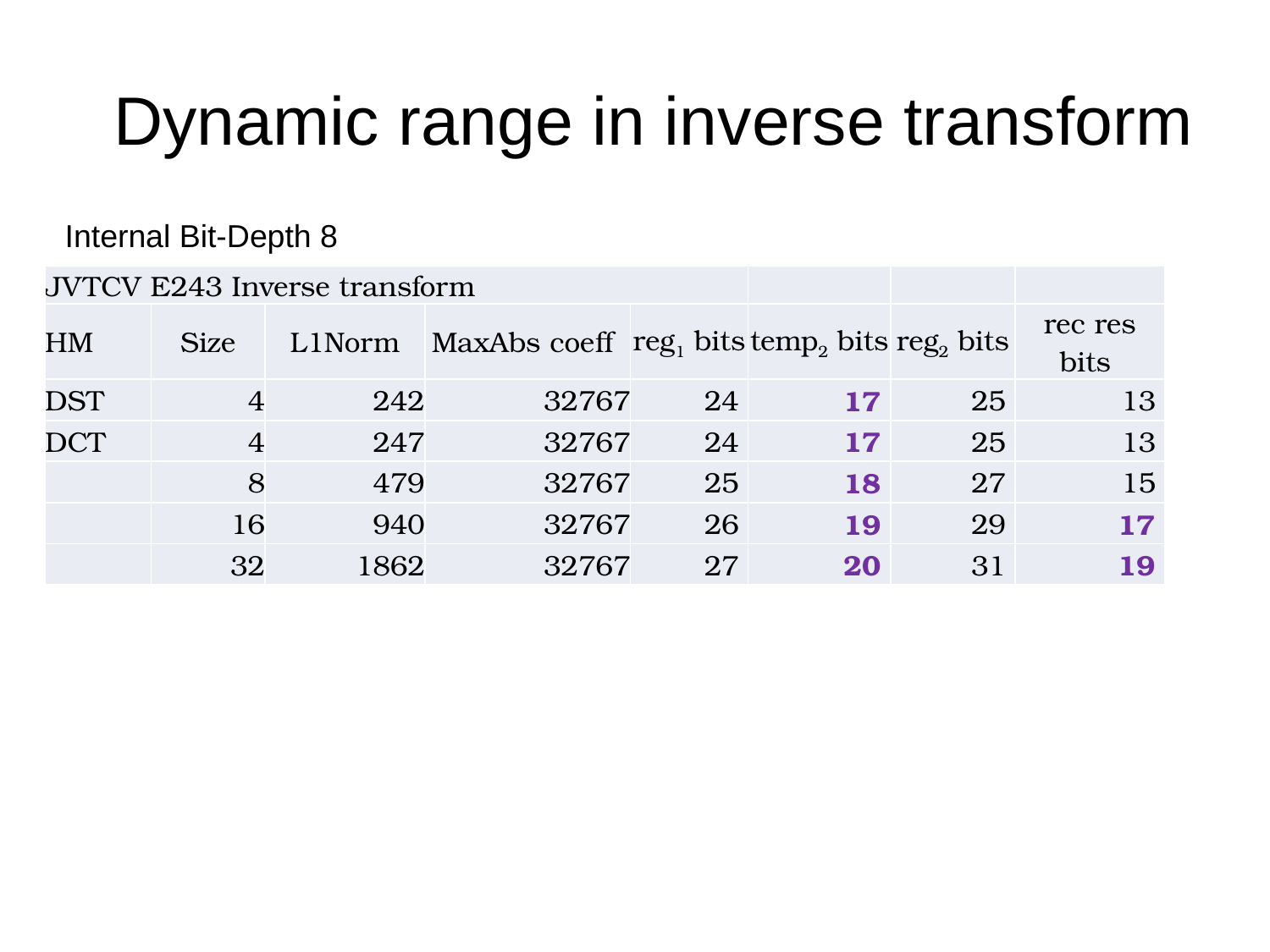

# Dynamic range in inverse transform
Internal Bit-Depth 8
| JVTCV E243 Inverse transform |  |  |  |  |  |  |  |
| --- | --- | --- | --- | --- | --- | --- | --- |
| HM | Size | L1Norm | MaxAbs coeff | reg1 bits | temp2 bits | reg2 bits | rec res bits |
| DST | 4 | 242 | 32767 | 24 | 17 | 25 | 13 |
| DCT | 4 | 247 | 32767 | 24 | 17 | 25 | 13 |
|  | 8 | 479 | 32767 | 25 | 18 | 27 | 15 |
|  | 16 | 940 | 32767 | 26 | 19 | 29 | 17 |
|  | 32 | 1862 | 32767 | 27 | 20 | 31 | 19 |